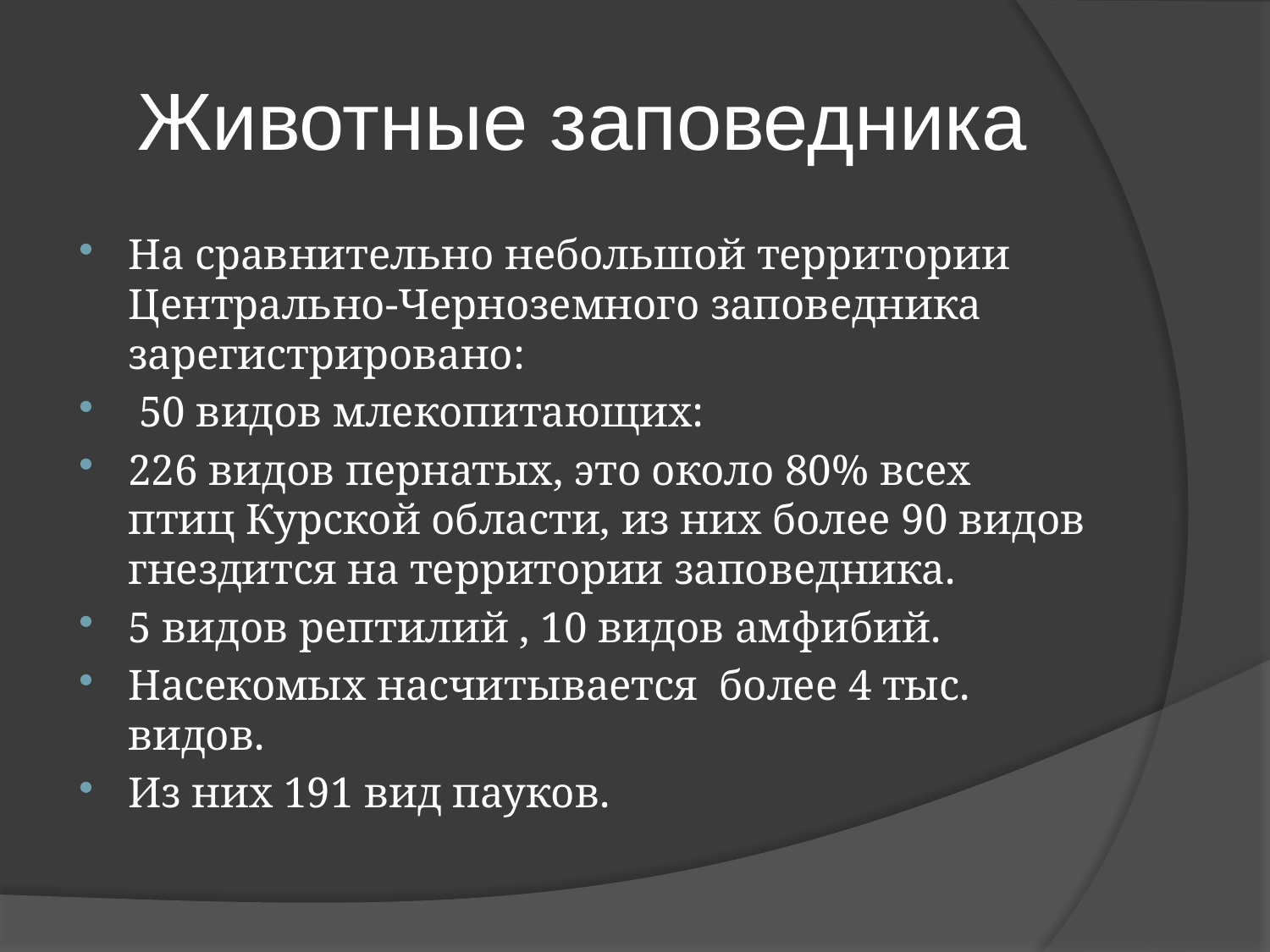

# Животные заповедника
На сравнительно небольшой территории Центрально-Черноземного заповедника зарегистрировано:
 50 видов млекопитающих:
226 видов пернатых, это около 80% всех птиц Курской области, из них более 90 видов гнездится на территории заповедника.
5 видов рептилий , 10 видов амфибий.
Насекомых насчитывается  более 4 тыс. видов.
Из них 191 вид пауков.